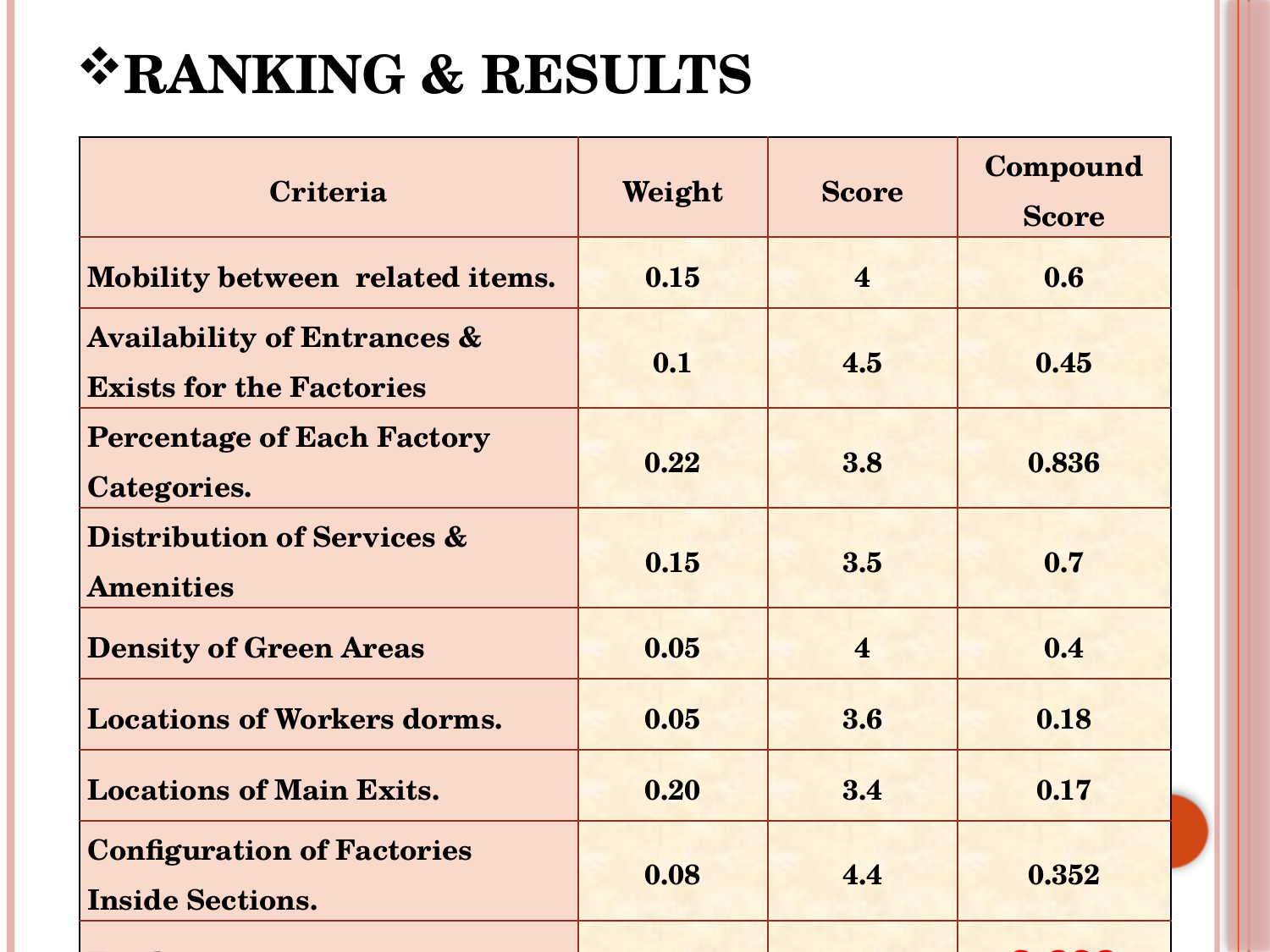

# Ranking & Results
| Criteria | Weight | Score | Compound Score |
| --- | --- | --- | --- |
| Mobility between related items. | 0.15 | 4 | 0.6 |
| Availability of Entrances & Exists for the Factories | 0.1 | 4.5 | 0.45 |
| Percentage of Each Factory Categories. | 0.22 | 3.8 | 0.836 |
| Distribution of Services & Amenities | 0.15 | 3.5 | 0.7 |
| Density of Green Areas | 0.05 | 4 | 0.4 |
| Locations of Workers dorms. | 0.05 | 3.6 | 0.18 |
| Locations of Main Exits. | 0.20 | 3.4 | 0.17 |
| Configuration of Factories Inside Sections. | 0.08 | 4.4 | 0.352 |
| Total | 1 |  | 3.823 |